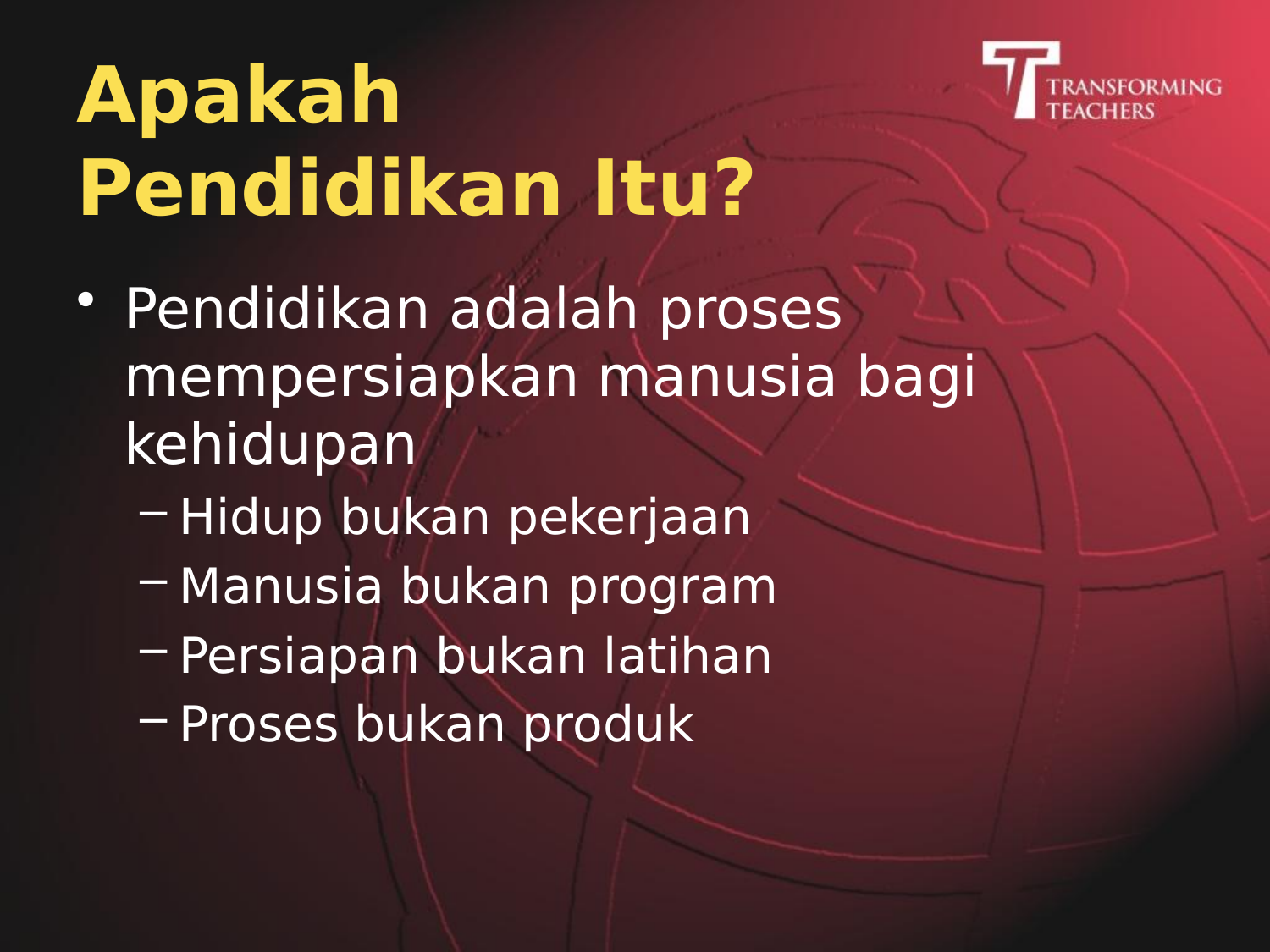

# Apakah Pendidikan Itu?
Pendidikan adalah proses mempersiapkan manusia bagi kehidupan
Hidup bukan pekerjaan
Manusia bukan program
Persiapan bukan latihan
Proses bukan produk